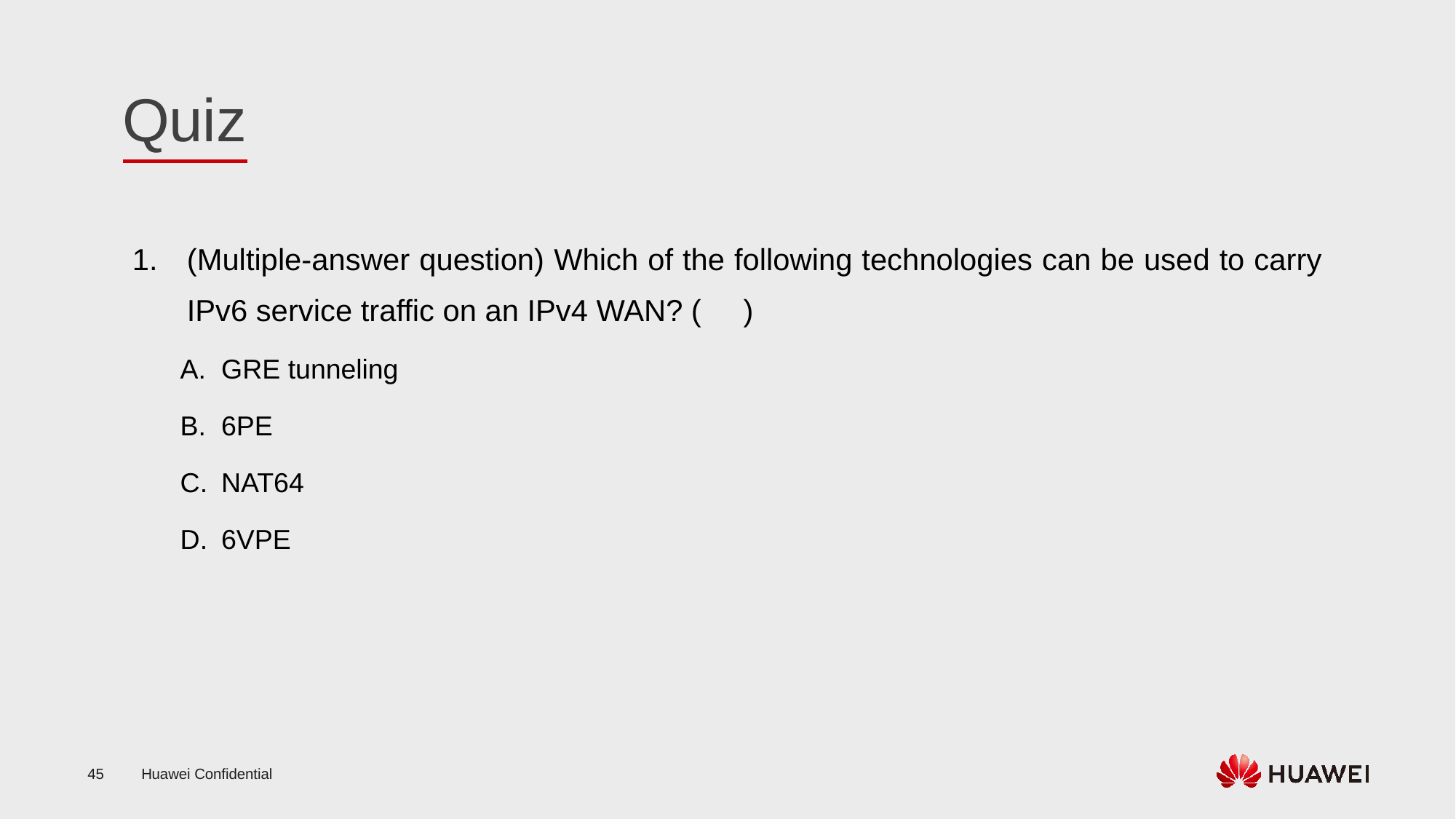

(Multiple-answer question) Which of the following technologies can be used to carry IPv6 service traffic on an IPv4 WAN? (     )
GRE tunneling
6PE
NAT64
6VPE